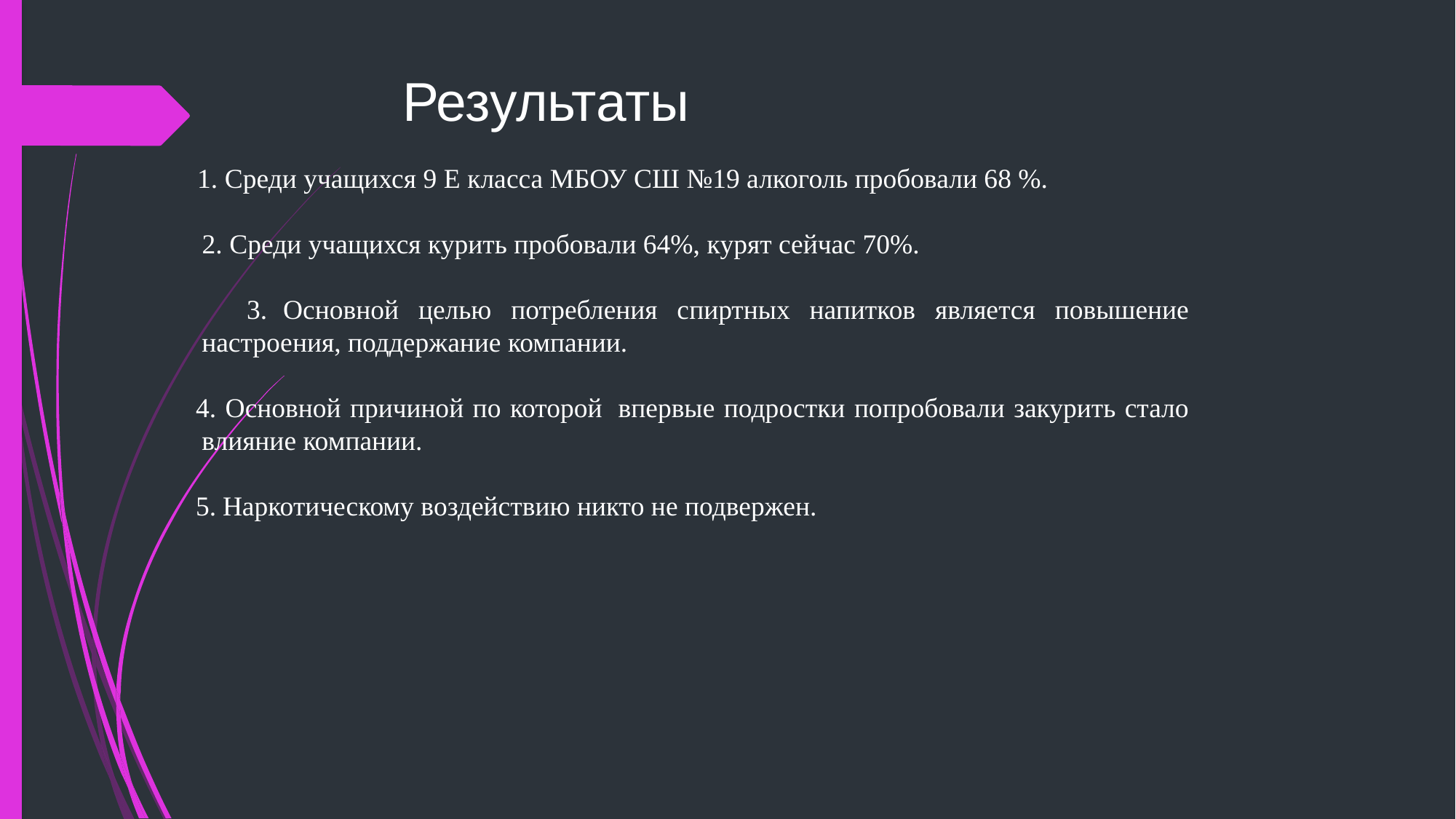

# Результаты
  1. Среди учащихся 9 Е класса МБОУ СШ №19 алкоголь пробовали 68 %.

      2. Среди учащихся курить пробовали 64%, курят сейчас 70%.

    3. Основной целью потребления спиртных напитков является повышение настроения, поддержание компании.

    4. Основной причиной по которой  впервые подростки попробовали закурить стало влияние компании.

    5.  Наркотическому воздействию никто не подвержен.